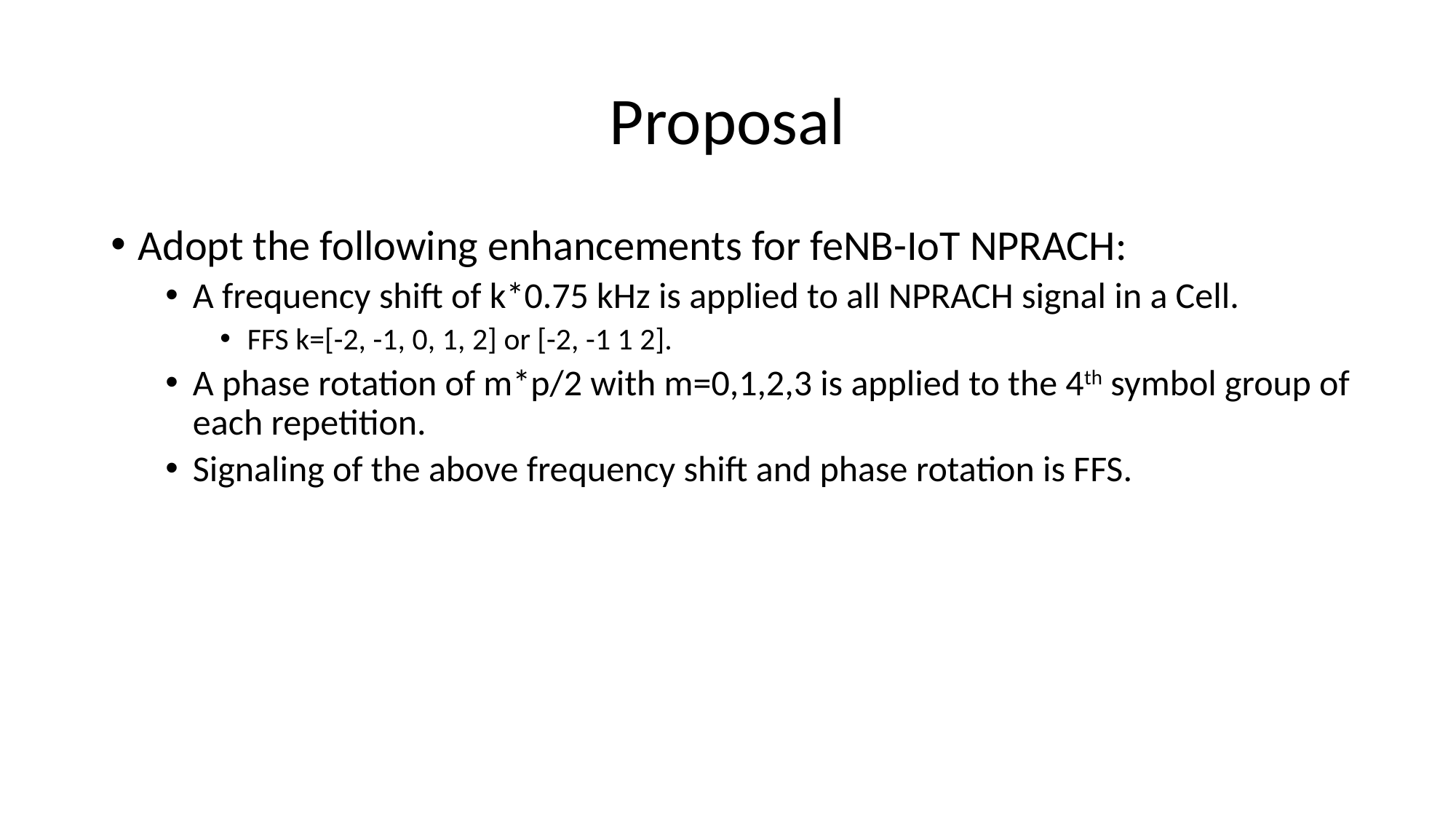

# Proposal
Adopt the following enhancements for feNB-IoT NPRACH:
A frequency shift of k*0.75 kHz is applied to all NPRACH signal in a Cell.
FFS k=[-2, -1, 0, 1, 2] or [-2, -1 1 2].
A phase rotation of m*p/2 with m=0,1,2,3 is applied to the 4th symbol group of each repetition.
Signaling of the above frequency shift and phase rotation is FFS.